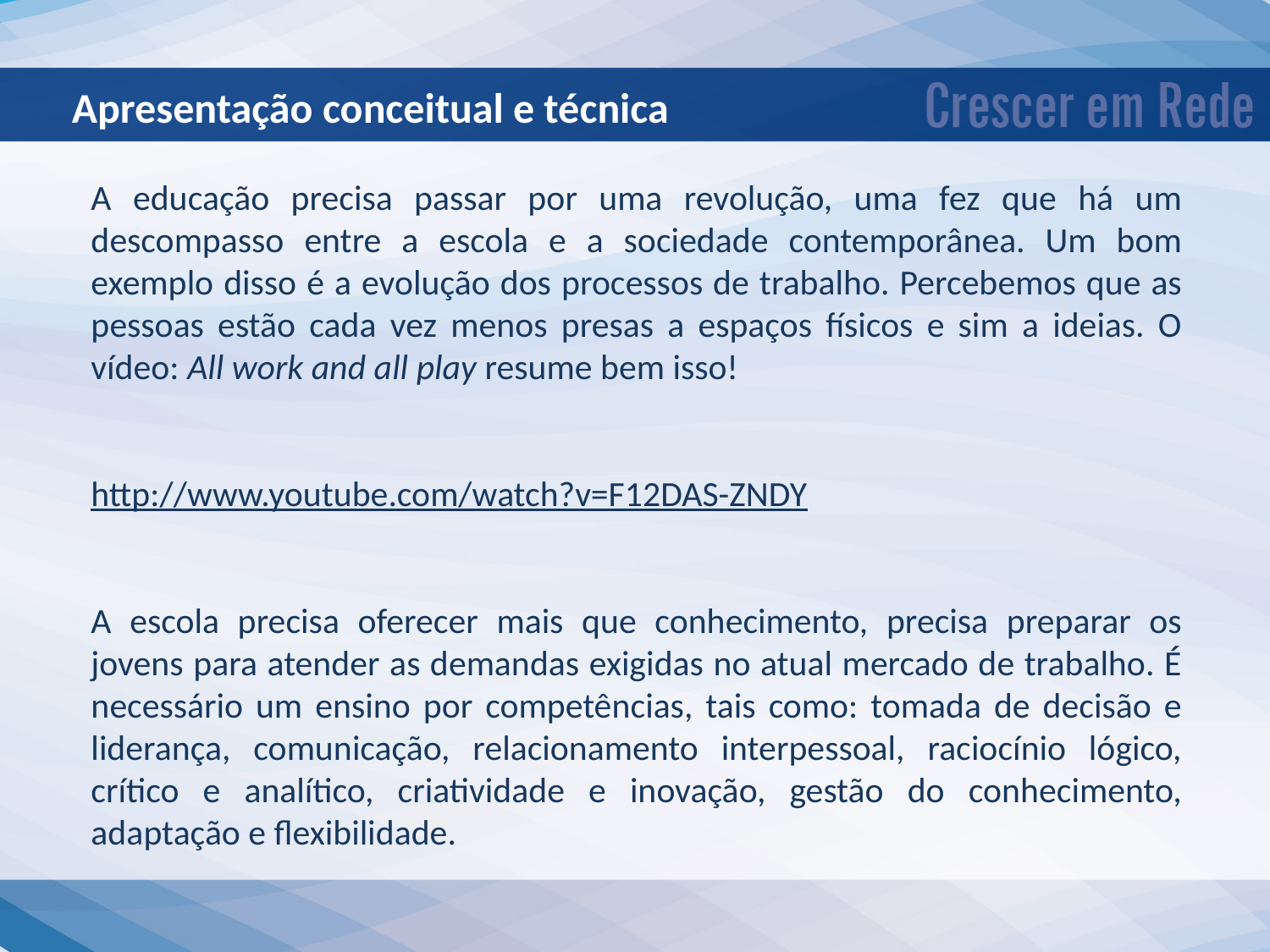

Apresentação conceitual e técnica
A educação precisa passar por uma revolução, uma fez que há um descompasso entre a escola e a sociedade contemporânea. Um bom exemplo disso é a evolução dos processos de trabalho. Percebemos que as pessoas estão cada vez menos presas a espaços físicos e sim a ideias. O vídeo: All work and all play resume bem isso!

http://www.youtube.com/watch?v=F12DAS-ZNDY

A escola precisa oferecer mais que conhecimento, precisa preparar os jovens para atender as demandas exigidas no atual mercado de trabalho. É necessário um ensino por competências, tais como: tomada de decisão e liderança, comunicação, relacionamento interpessoal, raciocínio lógico, crítico e analítico, criatividade e inovação, gestão do conhecimento, adaptação e flexibilidade.